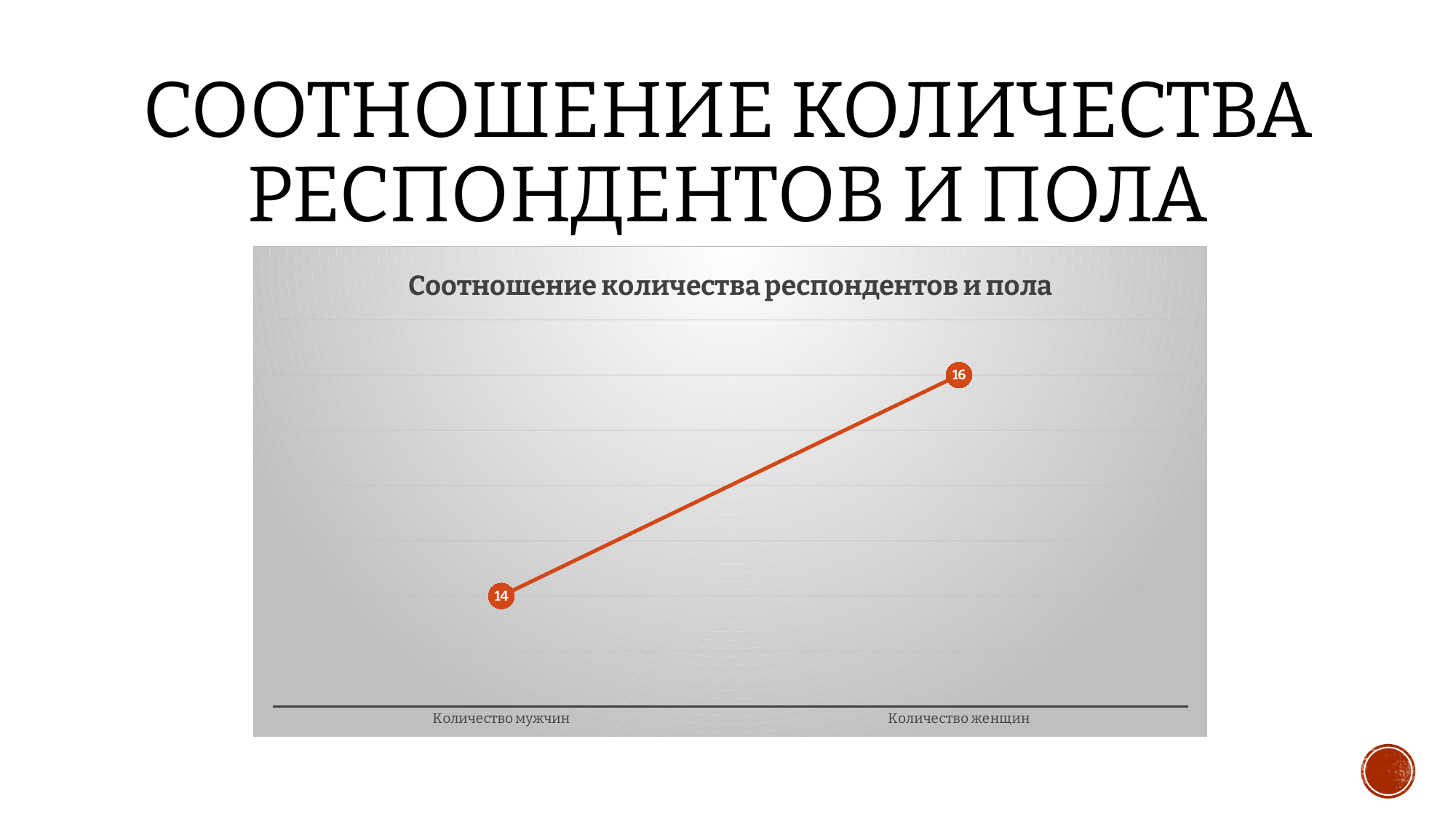

# Соотношение количества респондентов и пола

### Chart: Соотношение количества респондентов и пола

| Category |  |
|---|---|
| Количество мужчин | 14.0 |
| Количество женщин | 16.0 |